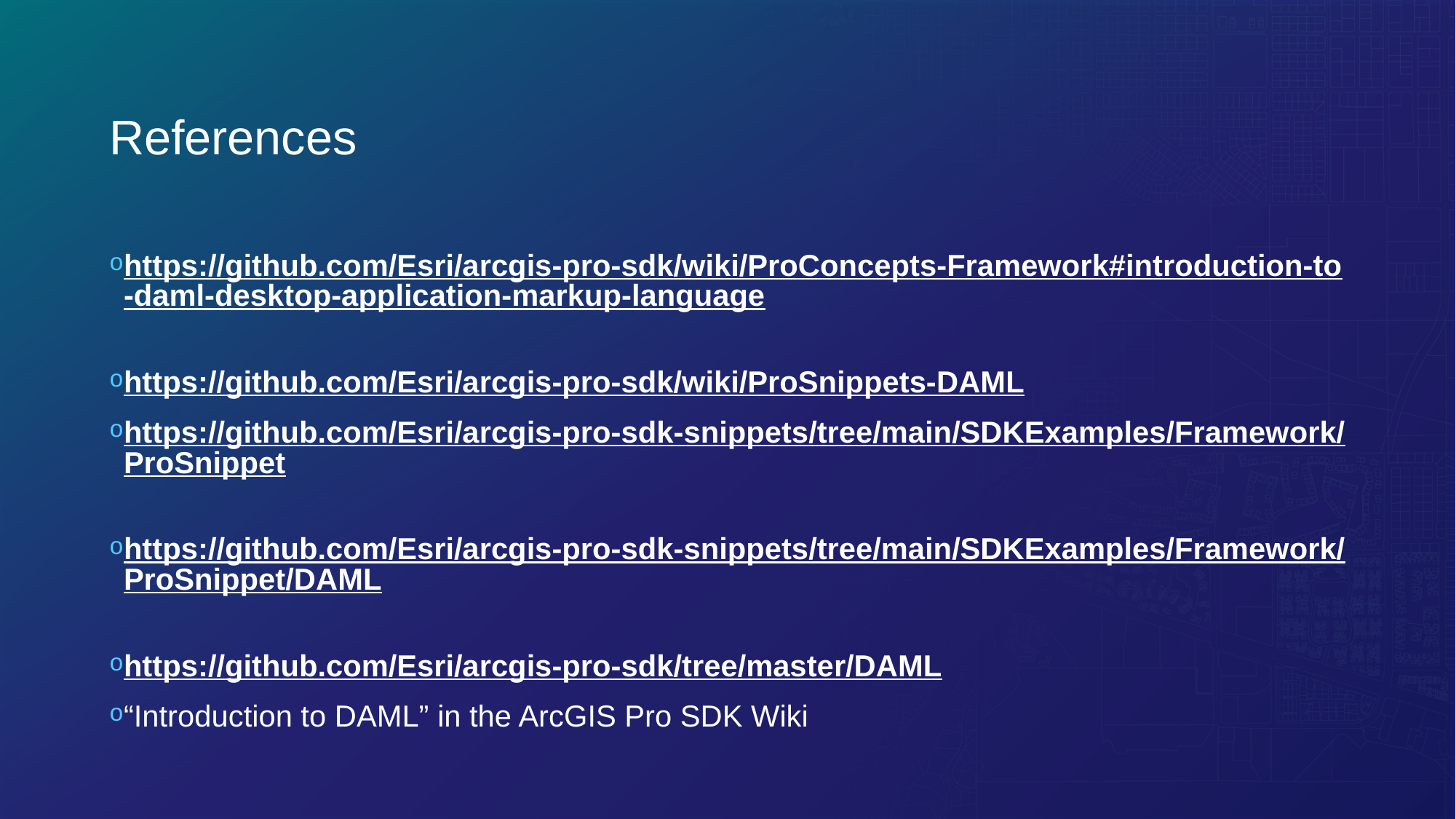

# References
https://github.com/Esri/arcgis-pro-sdk/wiki/ProConcepts-Framework#introduction-to-daml-desktop-application-markup-language
https://github.com/Esri/arcgis-pro-sdk/wiki/ProSnippets-DAML
https://github.com/Esri/arcgis-pro-sdk-snippets/tree/main/SDKExamples/Framework/ProSnippet
https://github.com/Esri/arcgis-pro-sdk-snippets/tree/main/SDKExamples/Framework/ProSnippet/DAML
https://github.com/Esri/arcgis-pro-sdk/tree/master/DAML
“Introduction to DAML” in the ArcGIS Pro SDK Wiki